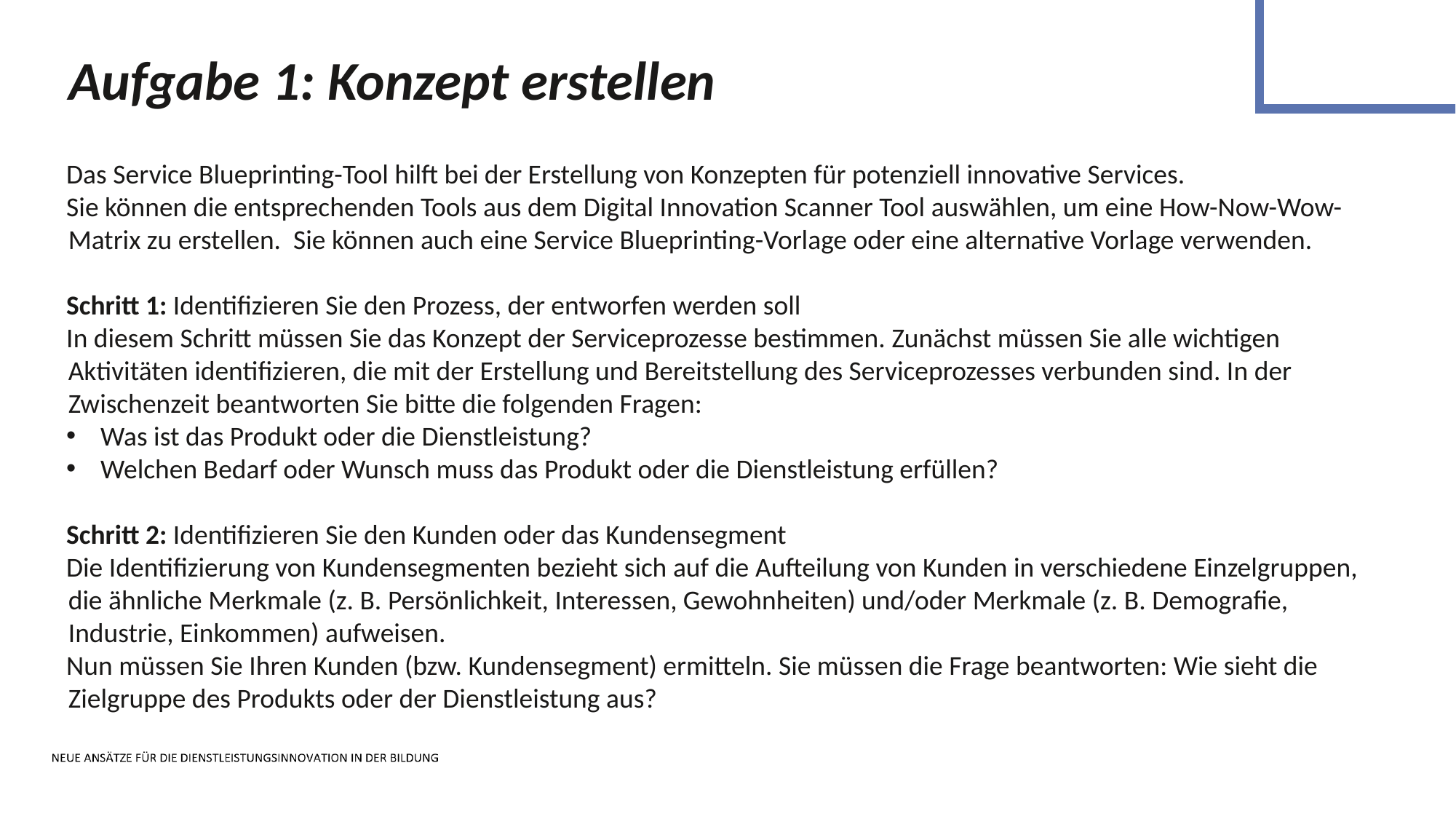

Aufgabe 1: Konzept erstellen
Das Service Blueprinting-Tool hilft bei der Erstellung von Konzepten für potenziell innovative Services.
Sie können die entsprechenden Tools aus dem Digital Innovation Scanner Tool auswählen, um eine How-Now-Wow-Matrix zu erstellen.  Sie können auch eine Service Blueprinting-Vorlage oder eine alternative Vorlage verwenden.

Schritt 1: Identifizieren Sie den Prozess, der entworfen werden soll
In diesem Schritt müssen Sie das Konzept der Serviceprozesse bestimmen. Zunächst müssen Sie alle wichtigen Aktivitäten identifizieren, die mit der Erstellung und Bereitstellung des Serviceprozesses verbunden sind. In der Zwischenzeit beantworten Sie bitte die folgenden Fragen:
Was ist das Produkt oder die Dienstleistung?
Welchen Bedarf oder Wunsch muss das Produkt oder die Dienstleistung erfüllen?

Schritt 2: Identifizieren Sie den Kunden oder das Kundensegment
Die Identifizierung von Kundensegmenten bezieht sich auf die Aufteilung von Kunden in verschiedene Einzelgruppen, die ähnliche Merkmale (z. B. Persönlichkeit, Interessen, Gewohnheiten) und/oder Merkmale (z. B. Demografie, Industrie, Einkommen) aufweisen.
Nun müssen Sie Ihren Kunden (bzw. Kundensegment) ermitteln. Sie müssen die Frage beantworten: Wie sieht die Zielgruppe des Produkts oder der Dienstleistung aus?